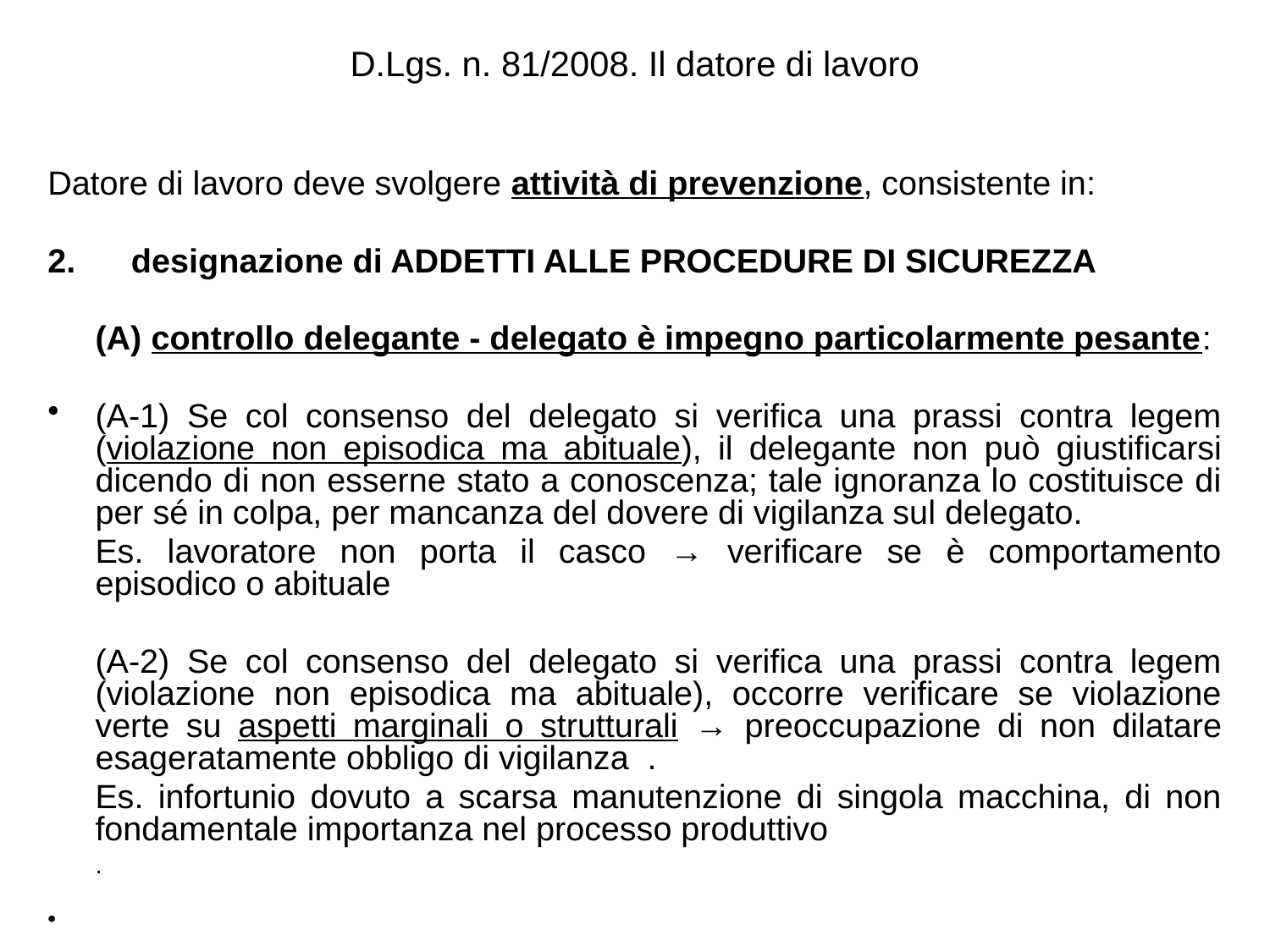

# D.Lgs. n. 81/2008. Il datore di lavoro

Datore di lavoro deve svolgere attività di prevenzione, consistente in:

2.      designazione di ADDETTI ALLE PROCEDURE DI SICUREZZA

	(A) controllo delegante - delegato è impegno particolarmente pesante:

(A-1) Se col consenso del delegato si verifica una prassi contra legem (violazione non episodica ma abituale), il delegante non può giustificarsi dicendo di non esserne stato a conoscenza; tale ignoranza lo costituisce di per sé in colpa, per mancanza del dovere di vigilanza sul delegato.
	Es. lavoratore non porta il casco → verificare se è comportamento episodico o abituale

	(A-2) Se col consenso del delegato si verifica una prassi contra legem (violazione non episodica ma abituale), occorre verificare se violazione verte su aspetti marginali o strutturali → preoccupazione di non dilatare esageratamente obbligo di vigilanza  .
	Es. infortunio dovuto a scarsa manutenzione di singola macchina, di non fondamentale importanza nel processo produttivo
	.